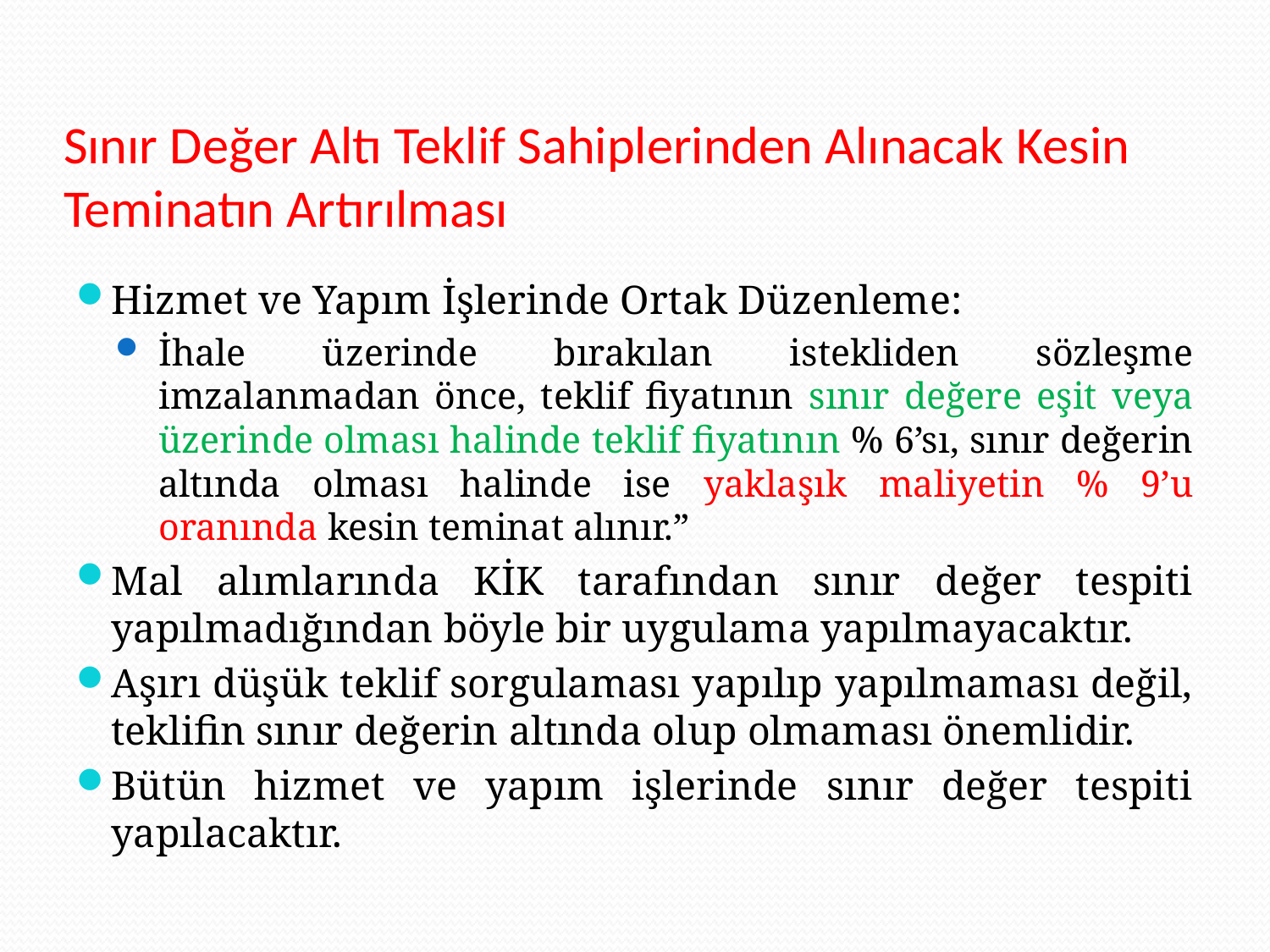

# Sınır Değer Altı Teklif Sahiplerinden Alınacak Kesin Teminatın Artırılması
Hizmet ve Yapım İşlerinde Ortak Düzenleme:
İhale üzerinde bırakılan istekliden sözleşme imzalanmadan önce, teklif fiyatının sınır değere eşit veya üzerinde olması halinde teklif fiyatının % 6’sı, sınır değerin altında olması halinde ise yaklaşık maliyetin % 9’u oranında kesin teminat alınır.”
Mal alımlarında KİK tarafından sınır değer tespiti yapılmadığından böyle bir uygulama yapılmayacaktır.
Aşırı düşük teklif sorgulaması yapılıp yapılmaması değil, teklifin sınır değerin altında olup olmaması önemlidir.
Bütün hizmet ve yapım işlerinde sınır değer tespiti yapılacaktır.